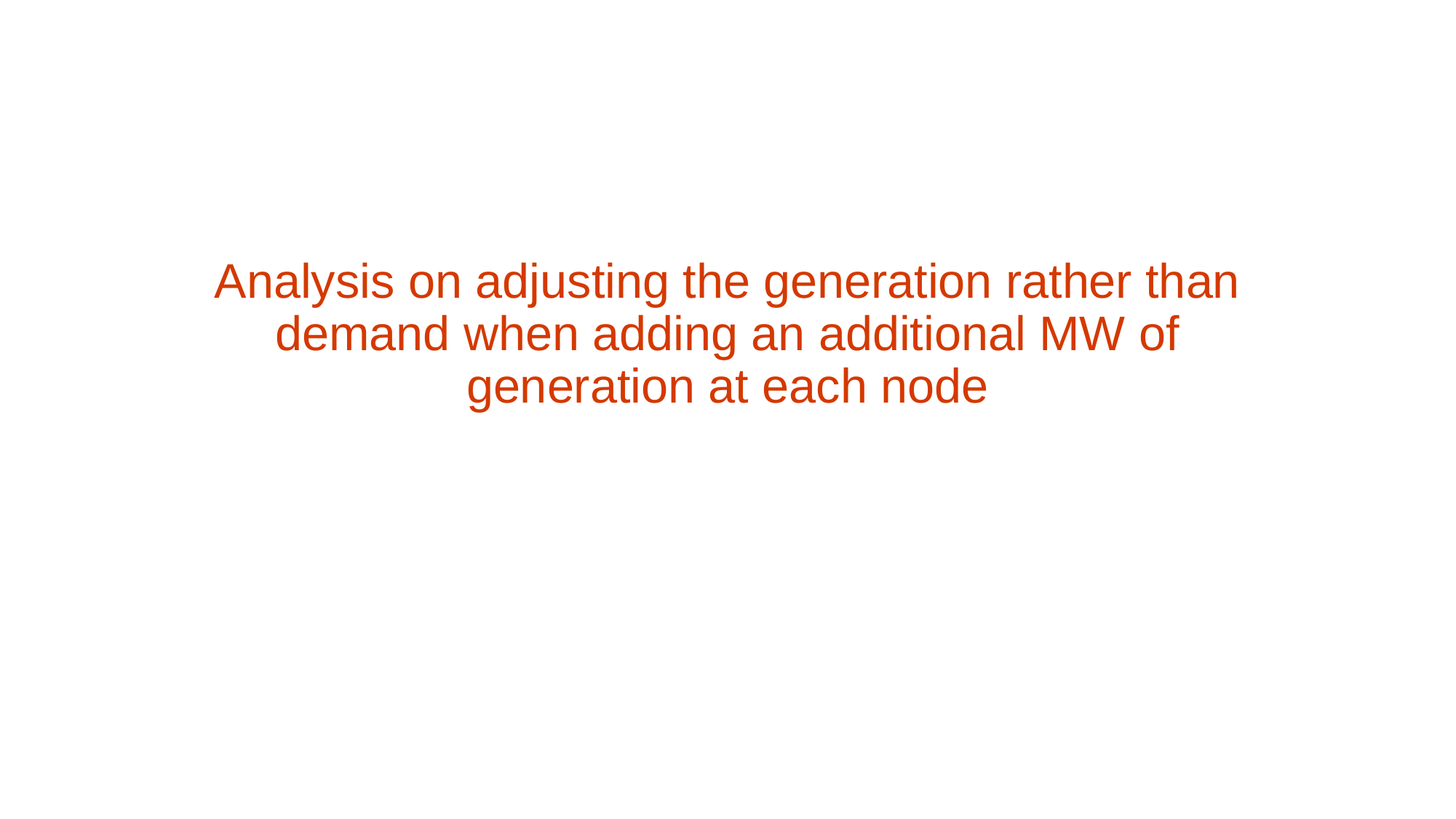

# Analysis on adjusting the generation rather than demand when adding an additional MW of generation at each node